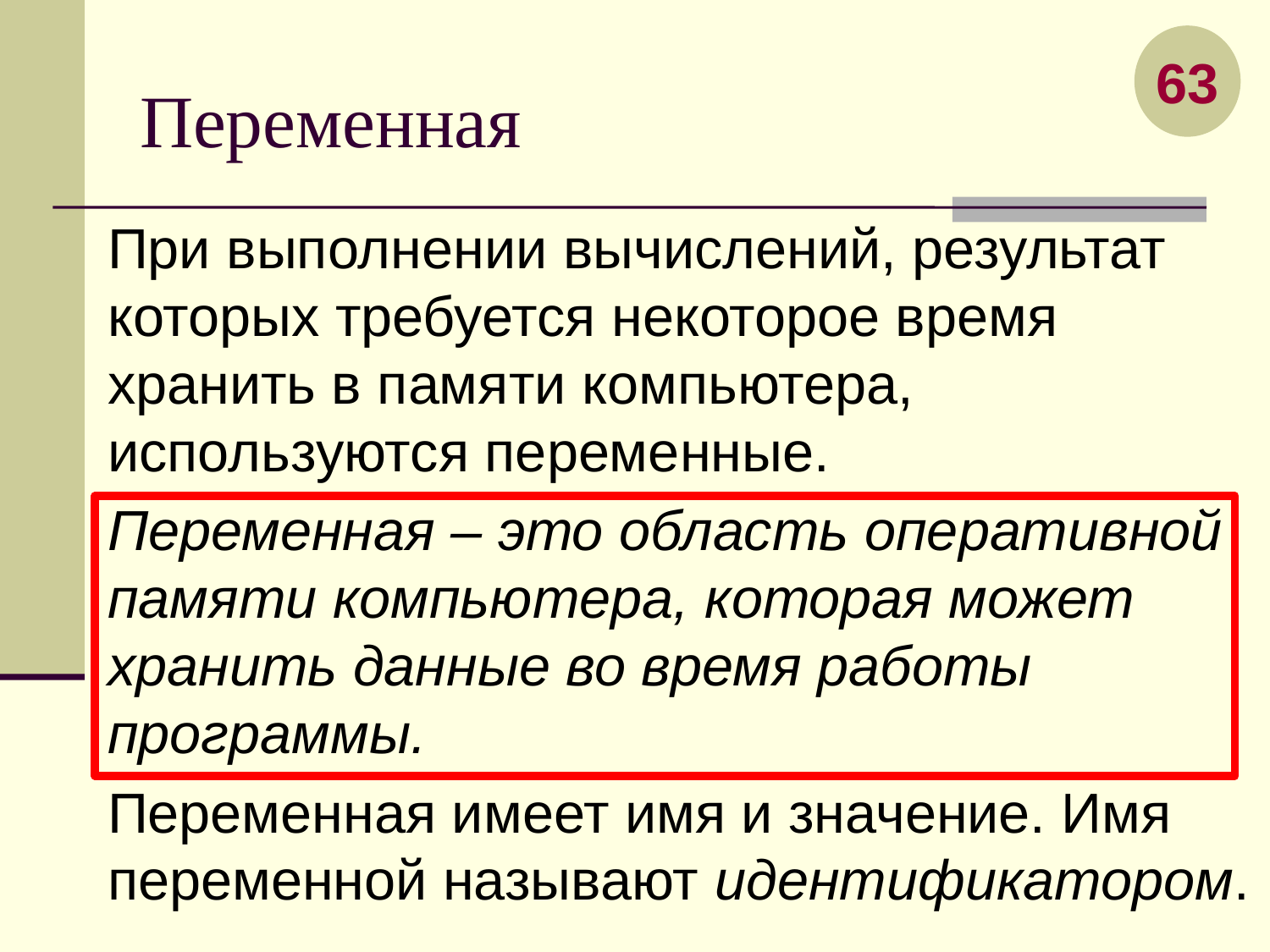

63
# Переменная
При выполнении вычислений, результат которых требуется некоторое время хранить в памяти компьютера, используются переменные.
Переменная – это область оперативной памяти компьютера, которая может хранить данные во время работы программы.
Переменная имеет имя и значение. Имя переменной называют идентификатором.